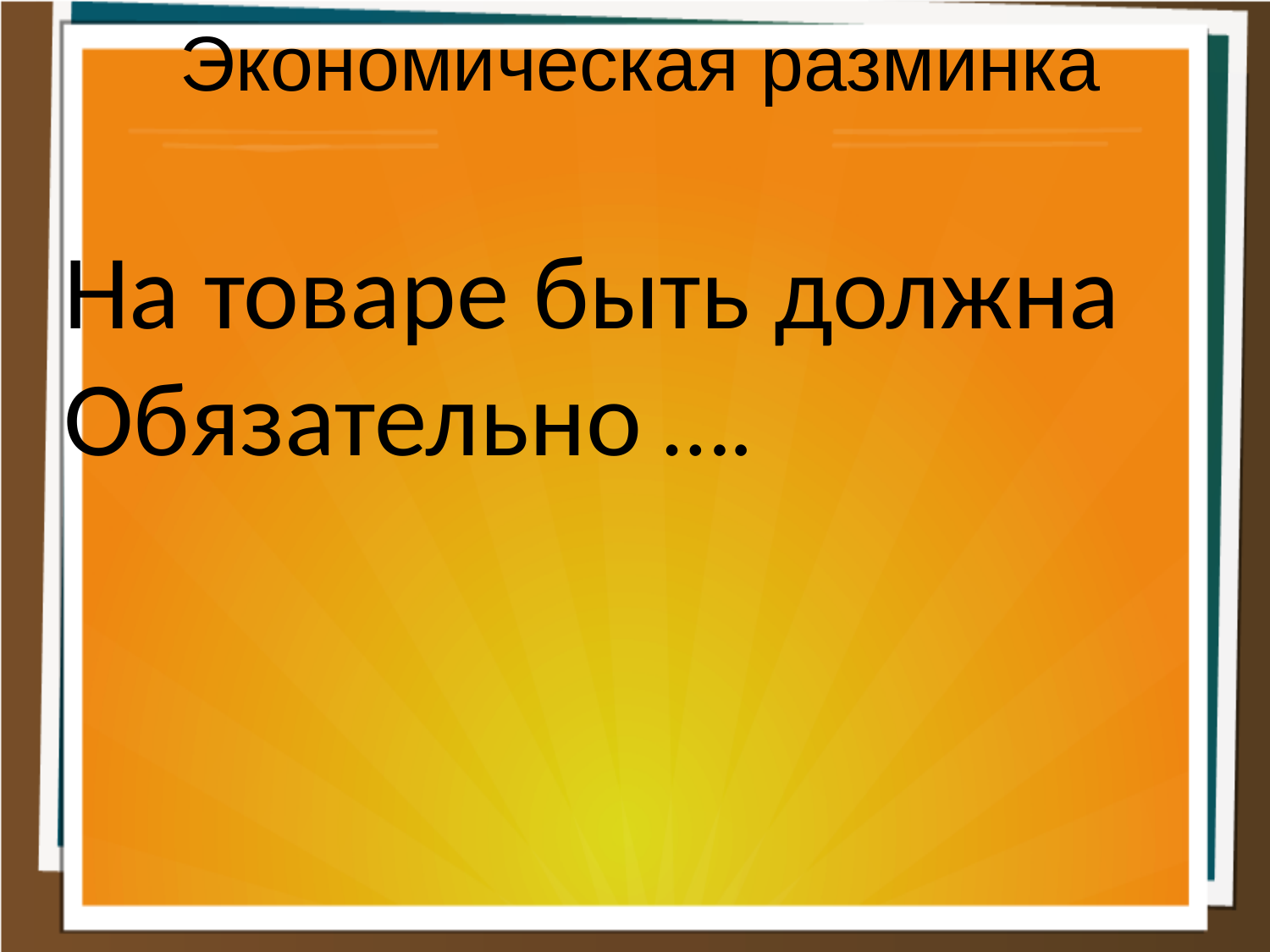

Экономическая разминка
На товаре быть должна
Обязательно ….